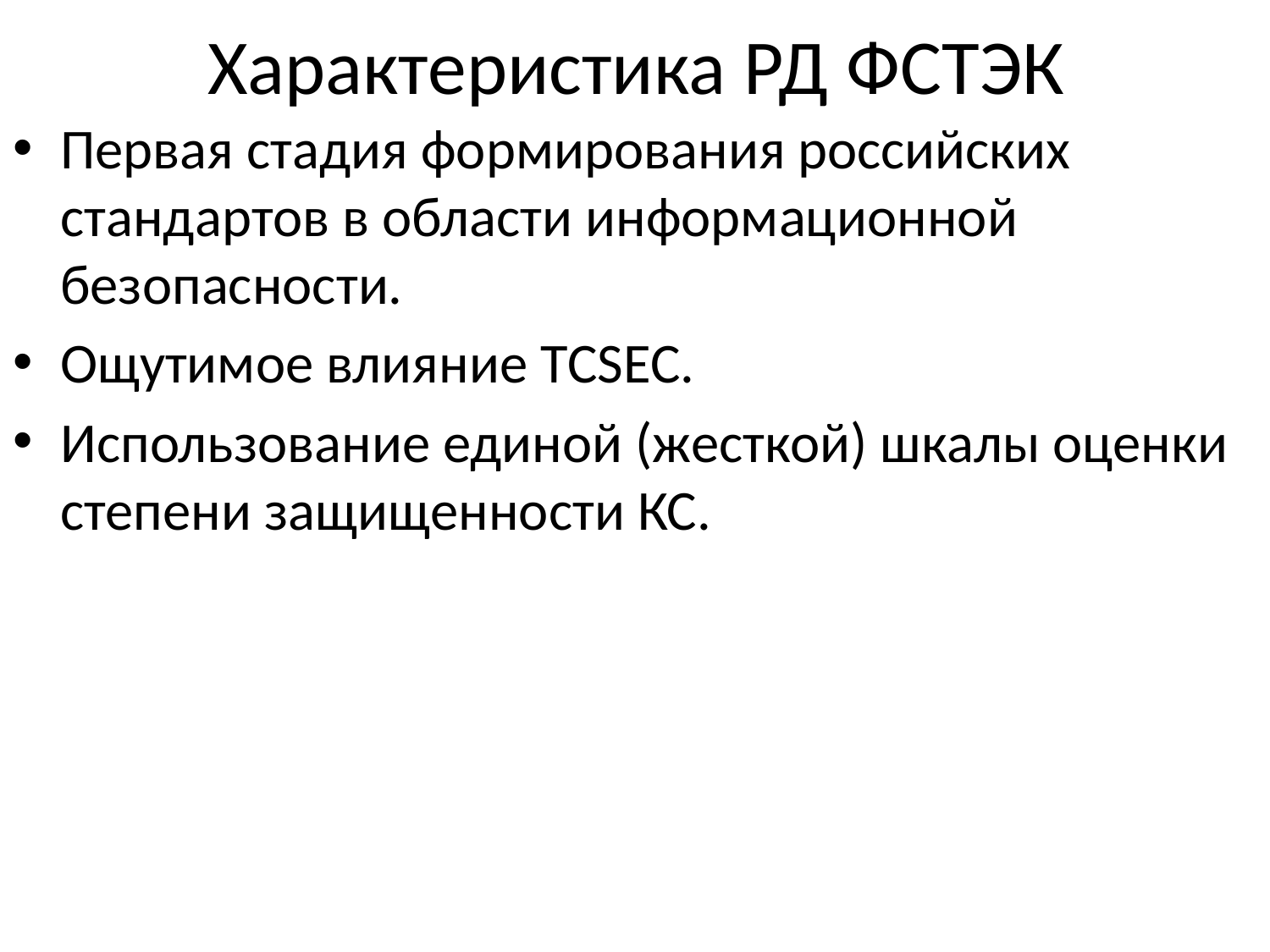

# Характеристика РД ФСТЭК
Первая стадия формирования российских стандартов в области информационной безопасности.
Ощутимое влияние TCSEC.
Использование единой (жесткой) шкалы оценки степени защищенности КС.